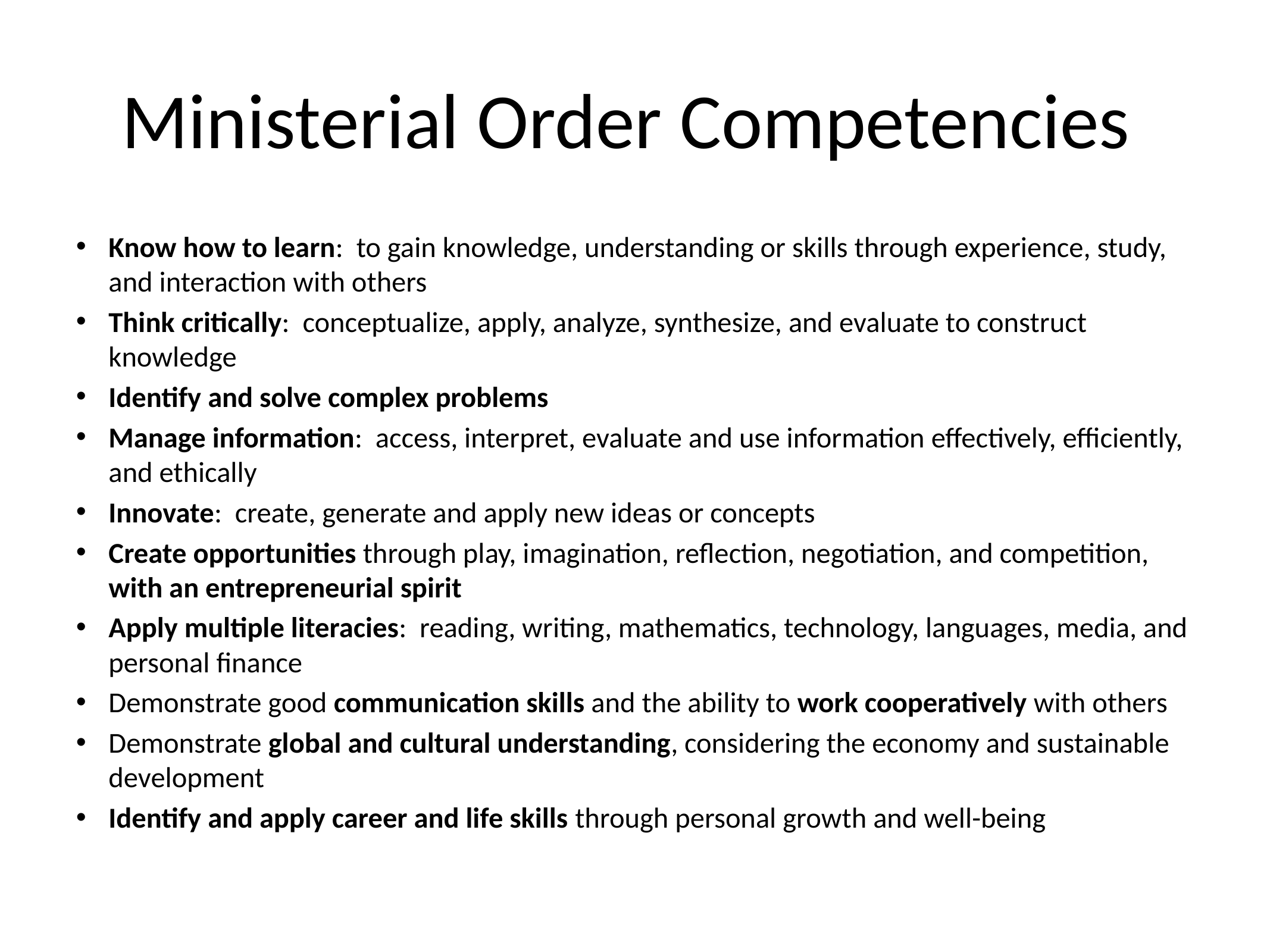

# Ministerial Order Competencies
Know how to learn:  to gain knowledge, understanding or skills through experience, study, and interaction with others
Think critically:  conceptualize, apply, analyze, synthesize, and evaluate to construct knowledge
Identify and solve complex problems
Manage information:  access, interpret, evaluate and use information effectively, efficiently, and ethically
Innovate:  create, generate and apply new ideas or concepts
Create opportunities through play, imagination, reflection, negotiation, and competition, with an entrepreneurial spirit
Apply multiple literacies:  reading, writing, mathematics, technology, languages, media, and personal finance
Demonstrate good communication skills and the ability to work cooperatively with others
Demonstrate global and cultural understanding, considering the economy and sustainable development
Identify and apply career and life skills through personal growth and well-being